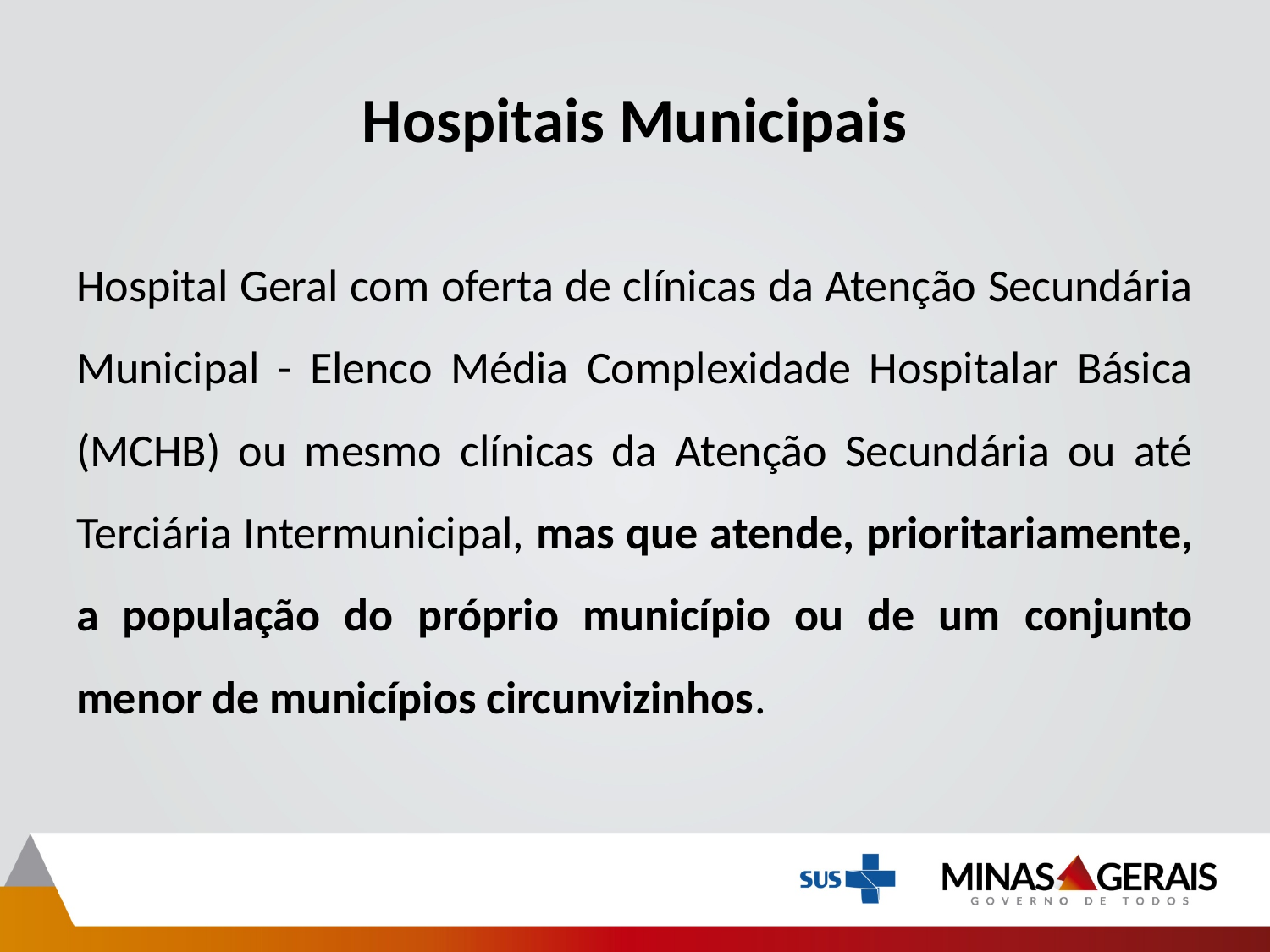

# Hospitais Municipais
Hospital Geral com oferta de clínicas da Atenção Secundária Municipal - Elenco Média Complexidade Hospitalar Básica (MCHB) ou mesmo clínicas da Atenção Secundária ou até Terciária Intermunicipal, mas que atende, prioritariamente, a população do próprio município ou de um conjunto menor de municípios circunvizinhos.